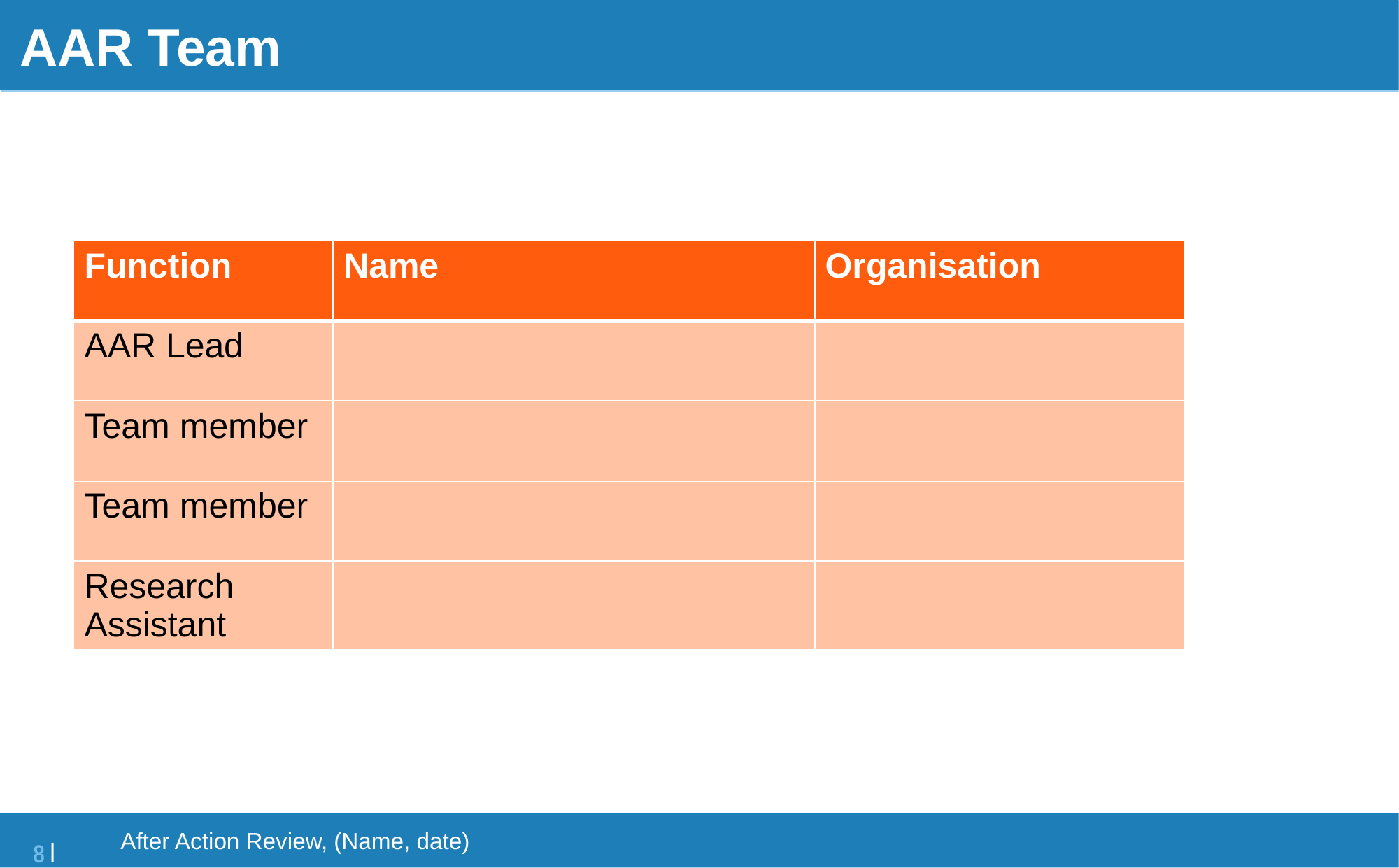

# AAR Team
| Function | Name | Organisation |
| --- | --- | --- |
| AAR Lead |  |  |
| Team member |  |  |
| Team member |  |  |
| Research Assistant |  |  |